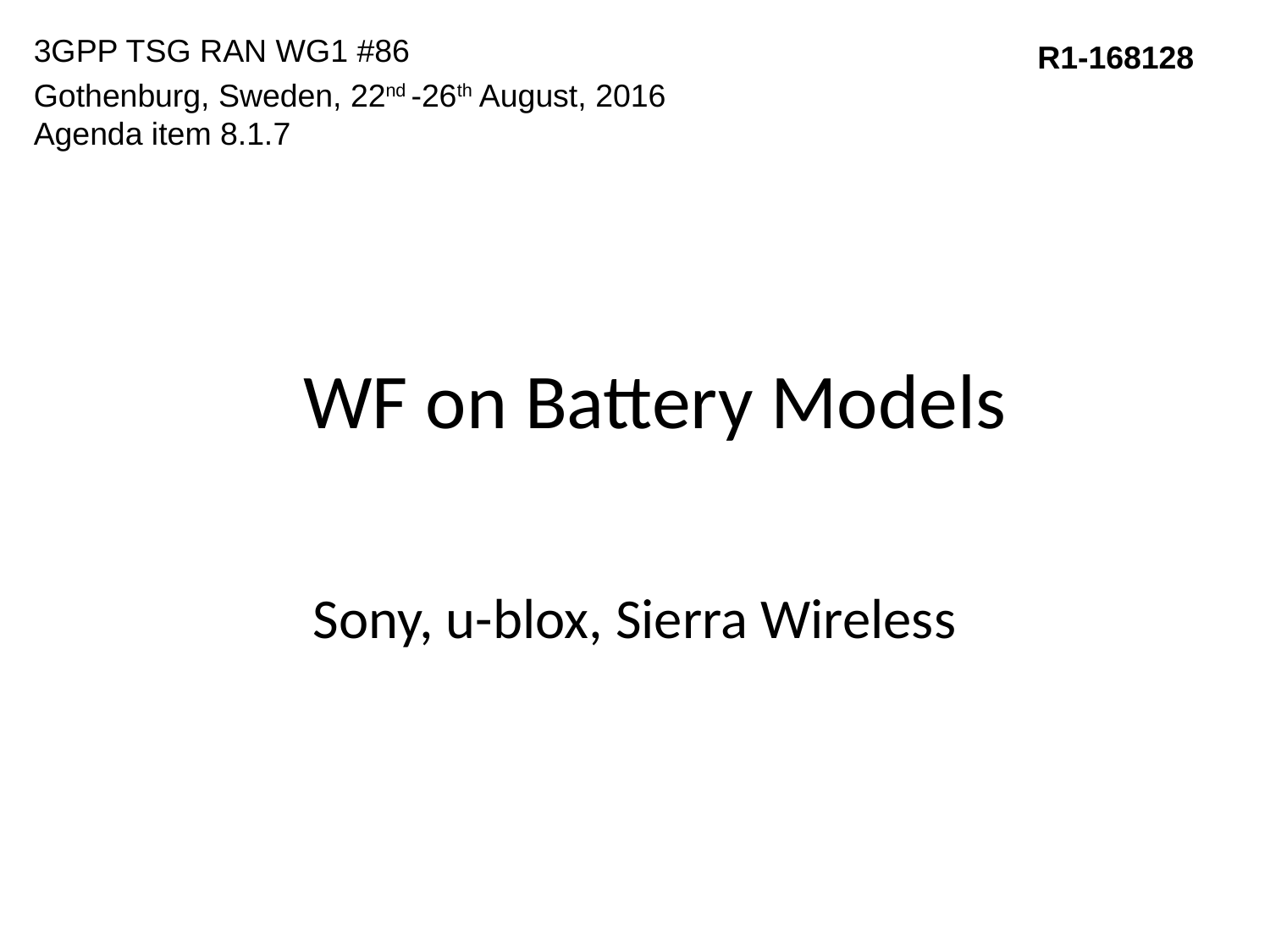

3GPP TSG RAN WG1 #86
Gothenburg, Sweden, 22nd -26th August, 2016
Agenda item 8.1.7
R1-168128
# WF on Battery Models
Sony, u-blox, Sierra Wireless